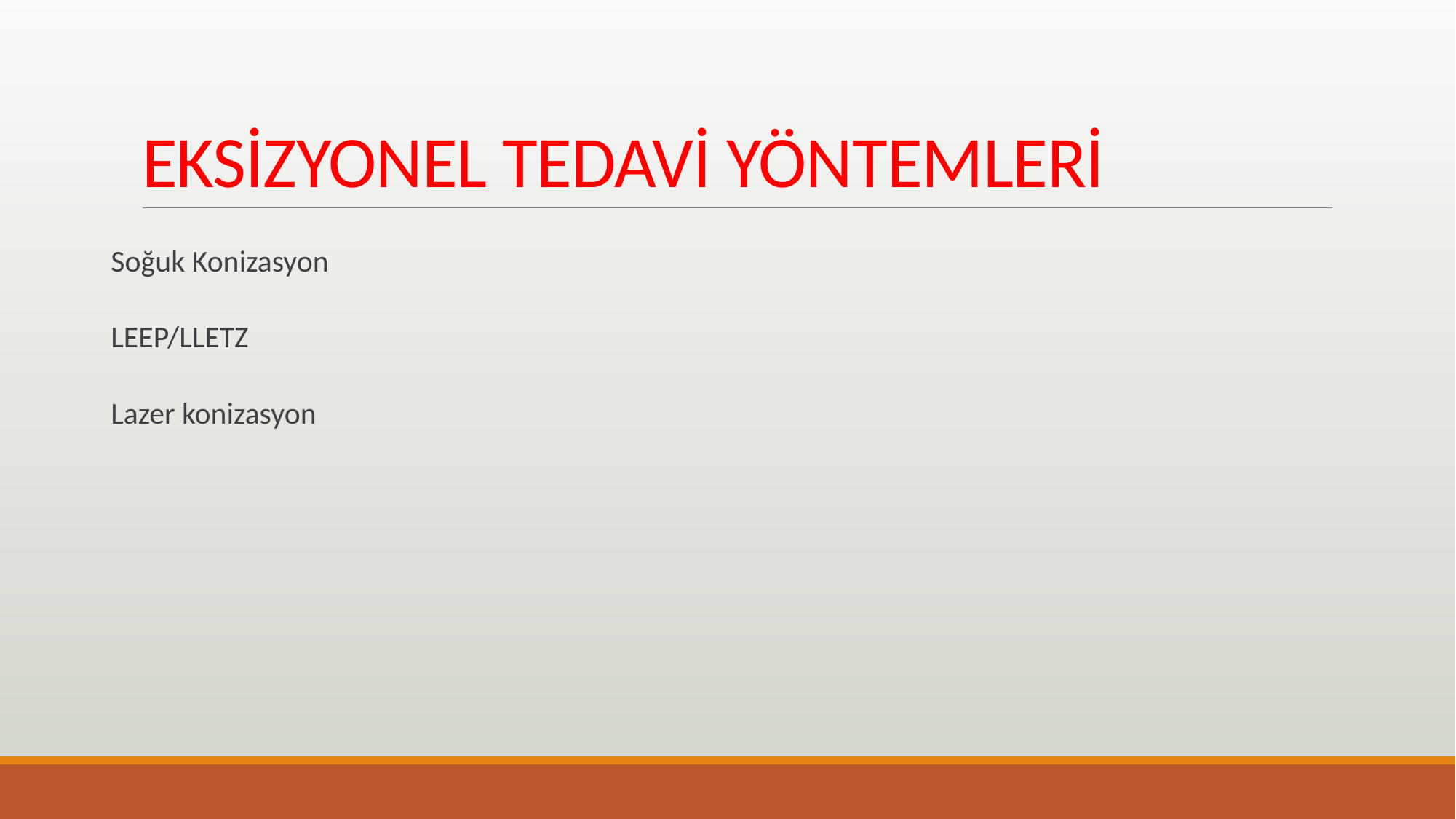

# EKSİZYONEL TEDAVİ YÖNTEMLERİ
Soğuk Konizasyon
LEEP/LLETZ
Lazer konizasyon